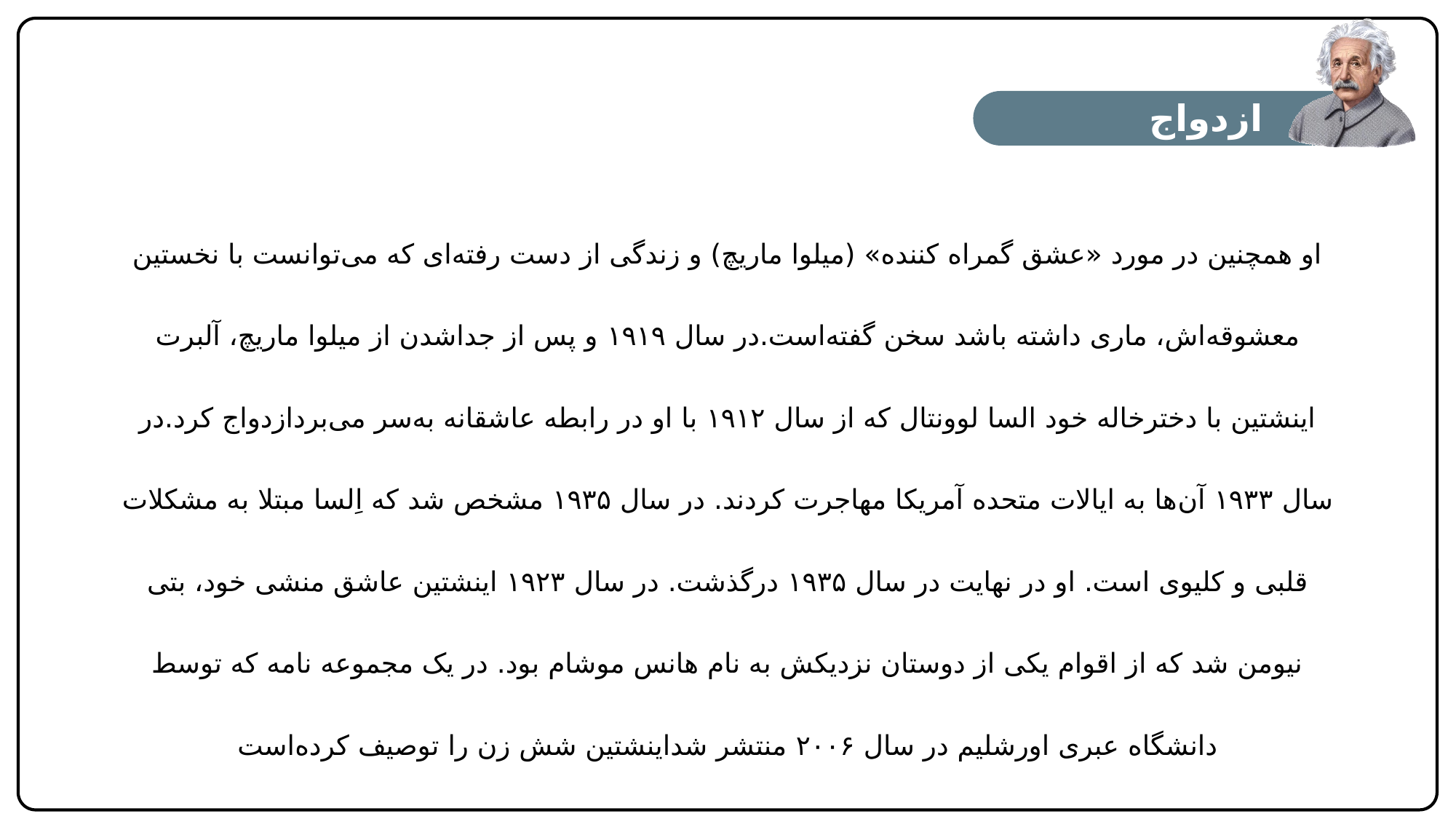

ازدواج
او همچنین در مورد «عشق گمراه کننده» (میلوا ماریچ) و زندگی از دست رفته‌ای که می‌توانست با نخستین معشوقه‌اش، ماری داشته باشد سخن گفته‌است.در سال ۱۹۱۹ و پس از جداشدن از میلوا ماریچ، آلبرت اینشتین با دخترخاله خود السا لوونتال که از سال ۱۹۱۲ با او در رابطه عاشقانه به‌سر می‌بردازدواج کرد.در سال ۱۹۳۳ آن‌ها به ایالات متحده آمریکا مهاجرت کردند. در سال ۱۹۳۵ مشخص شد که اِلسا مبتلا به مشکلات قلبی و کلیوی است. او در نهایت در سال ۱۹۳۵ درگذشت. در سال ۱۹۲۳ اینشتین عاشق منشی خود، بتی نیومن شد که از اقوام یکی از دوستان نزدیکش به نام هانس موشام بود. در یک مجموعه نامه که توسط دانشگاه عبری اورشلیم در سال ۲۰۰۶ منتشر شداینشتین شش زن را توصیف کرده‌است